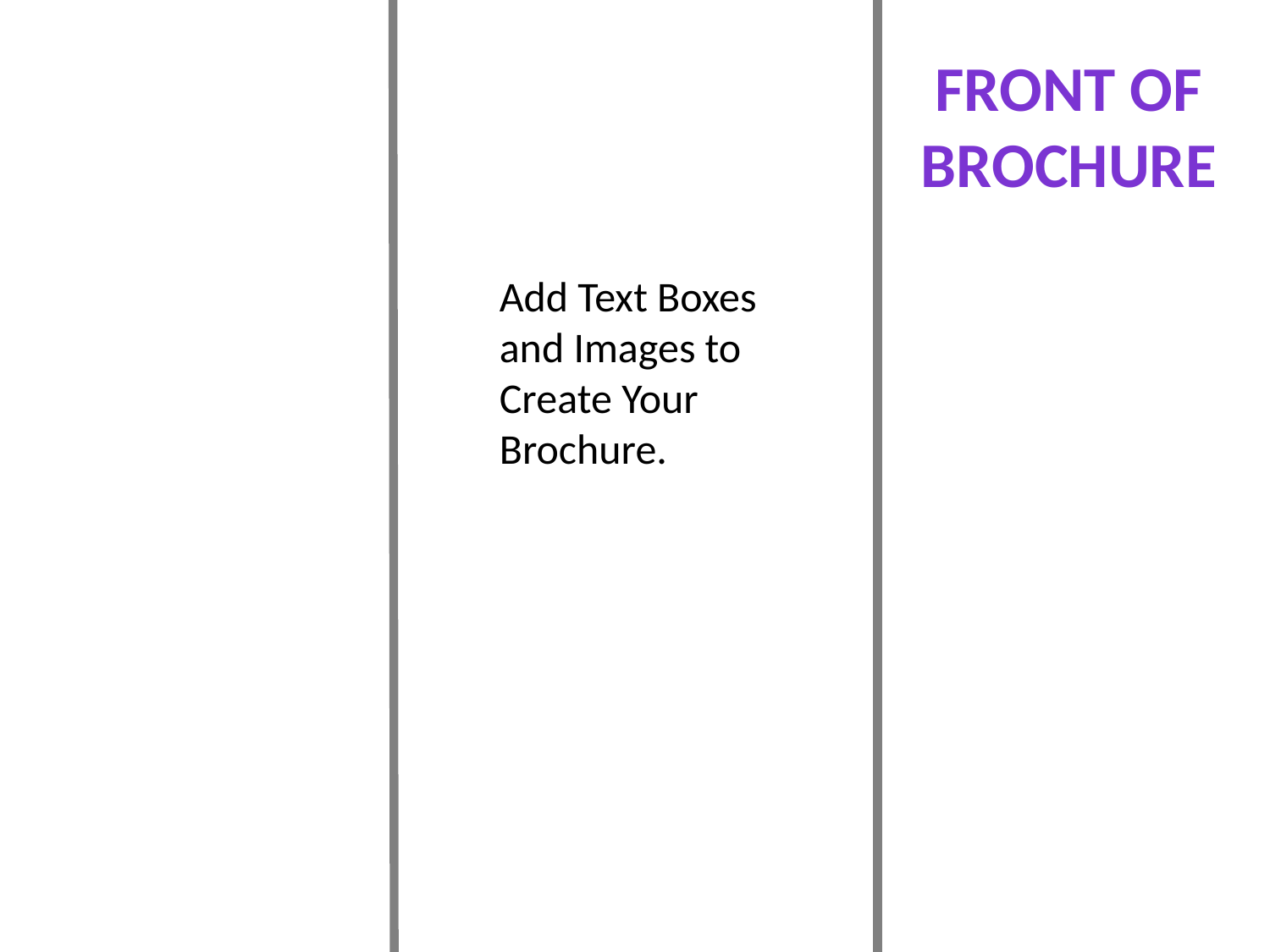

Front of
Brochure
Add Text Boxes and Images to Create Your Brochure.